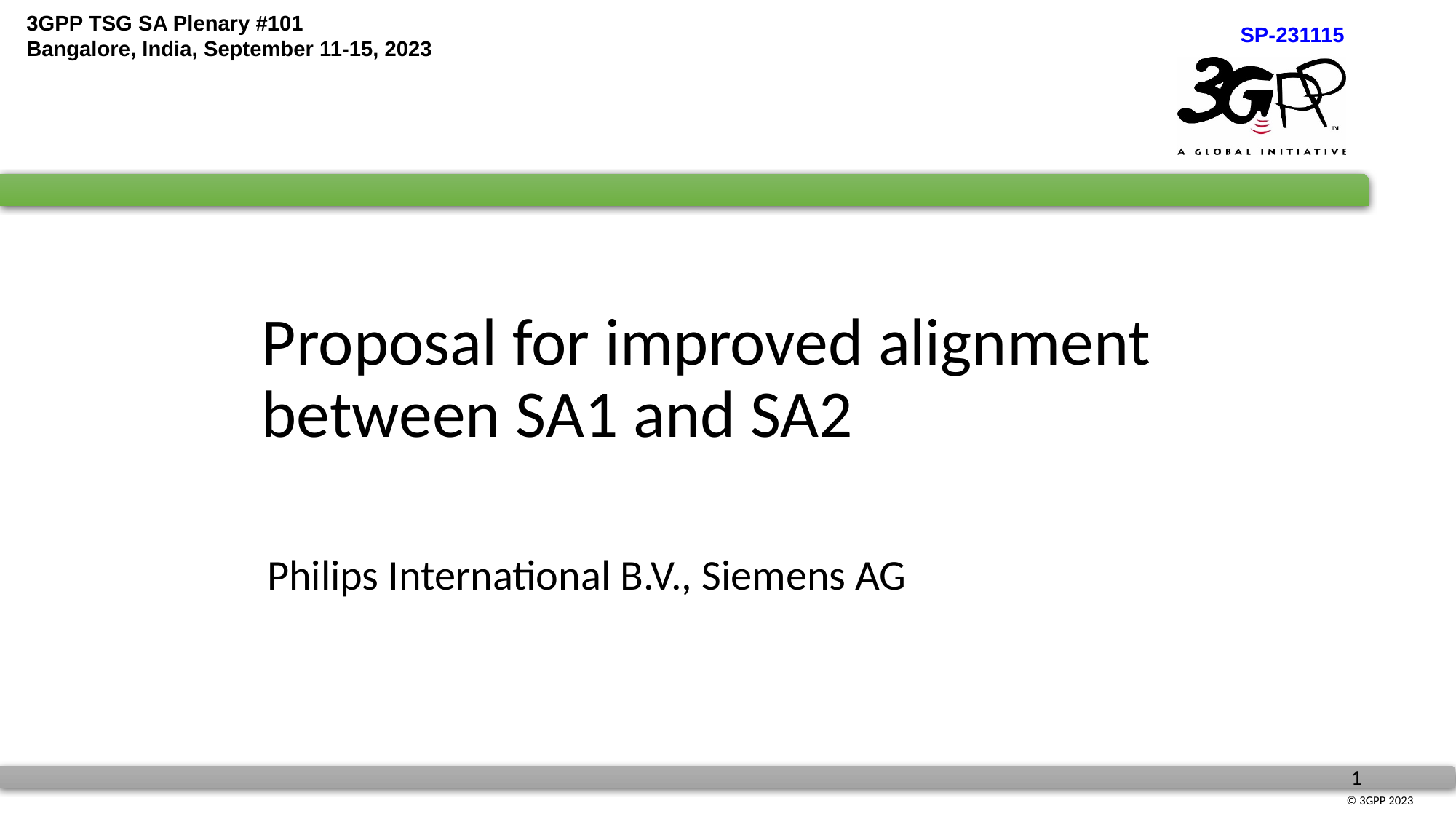

# Proposal for improved alignment between SA1 and SA2
Philips International B.V., Siemens AG